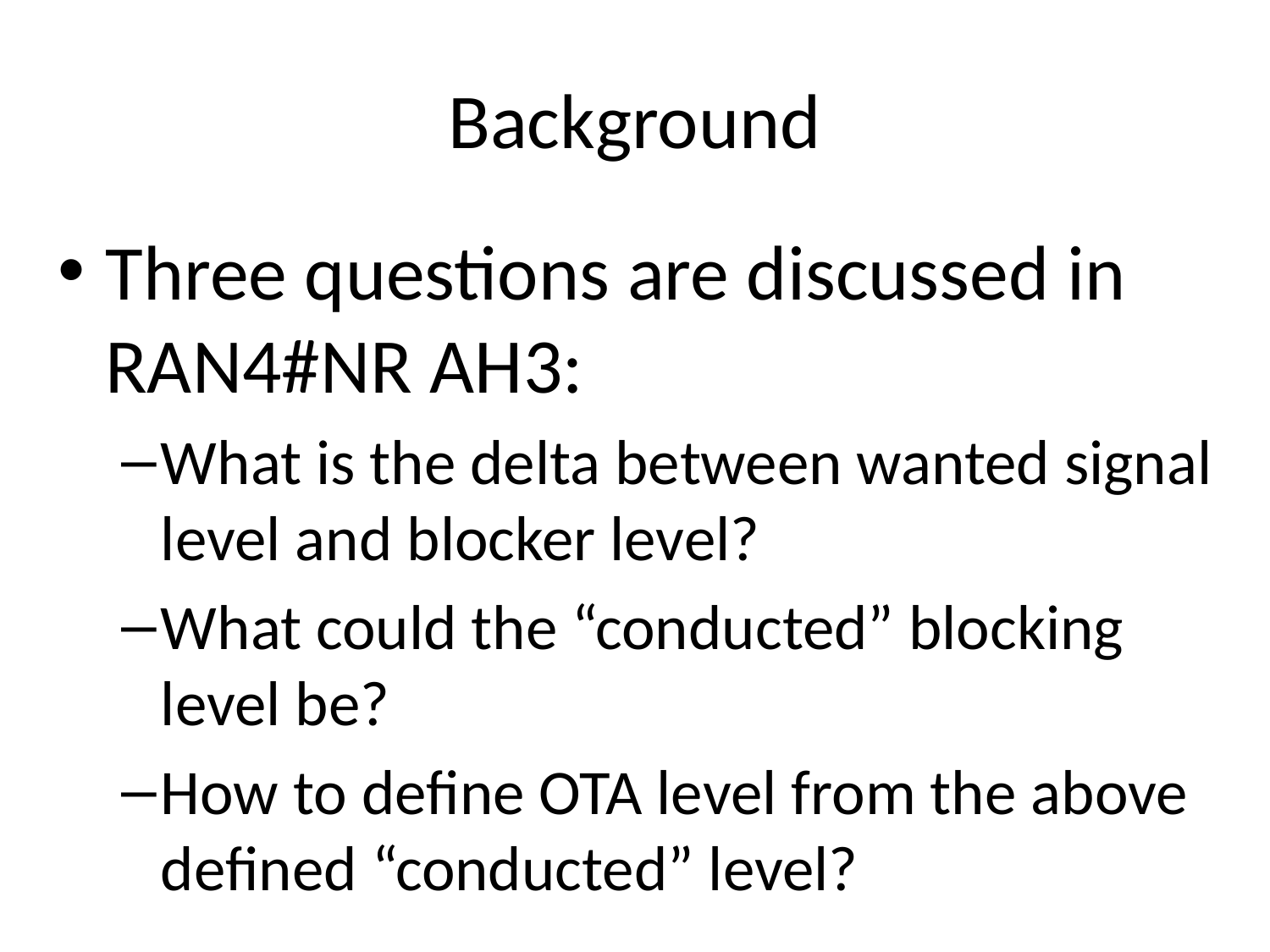

# Background
Three questions are discussed in RAN4#NR AH3:
What is the delta between wanted signal level and blocker level?
What could the “conducted” blocking level be?
How to define OTA level from the above defined “conducted” level?